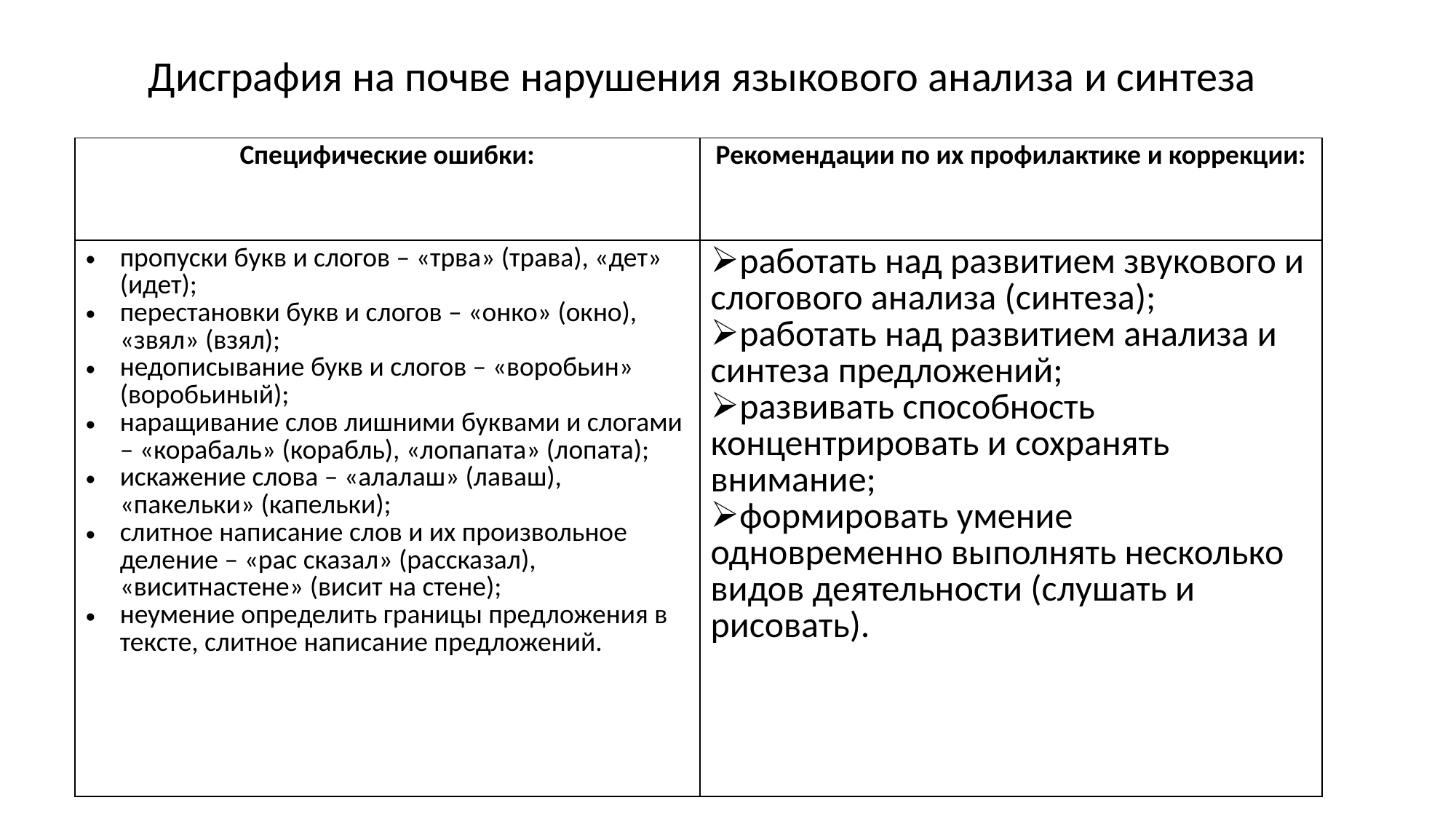

# Дисграфия на почве нарушения языкового анализа и синтеза
| Специфические ошибки: | Рекомендации по их профилактике и коррекции: |
| --- | --- |
| пропуски букв и слогов – «трва» (трава), «дет» (идет); перестановки букв и слогов – «онко» (окно), «звял» (взял); недописывание букв и слогов – «воробьин» (воробьиный); наращивание слов лишними буквами и слогами – «корабаль» (корабль), «лопапата» (лопата); искажение слова – «алалаш» (лаваш), «пакельки» (капельки); слитное написание слов и их произвольное деление – «рас сказал» (рассказал), «виситнастене» (висит на стене); неумение определить границы предложения в тексте, слитное написание предложений. | работать над развитием звукового и слогового анализа (синтеза); работать над развитием анализа и синтеза предложений; развивать способность концентрировать и сохранять внимание; формировать умение одновременно выполнять несколько видов деятельности (слушать и рисовать). |